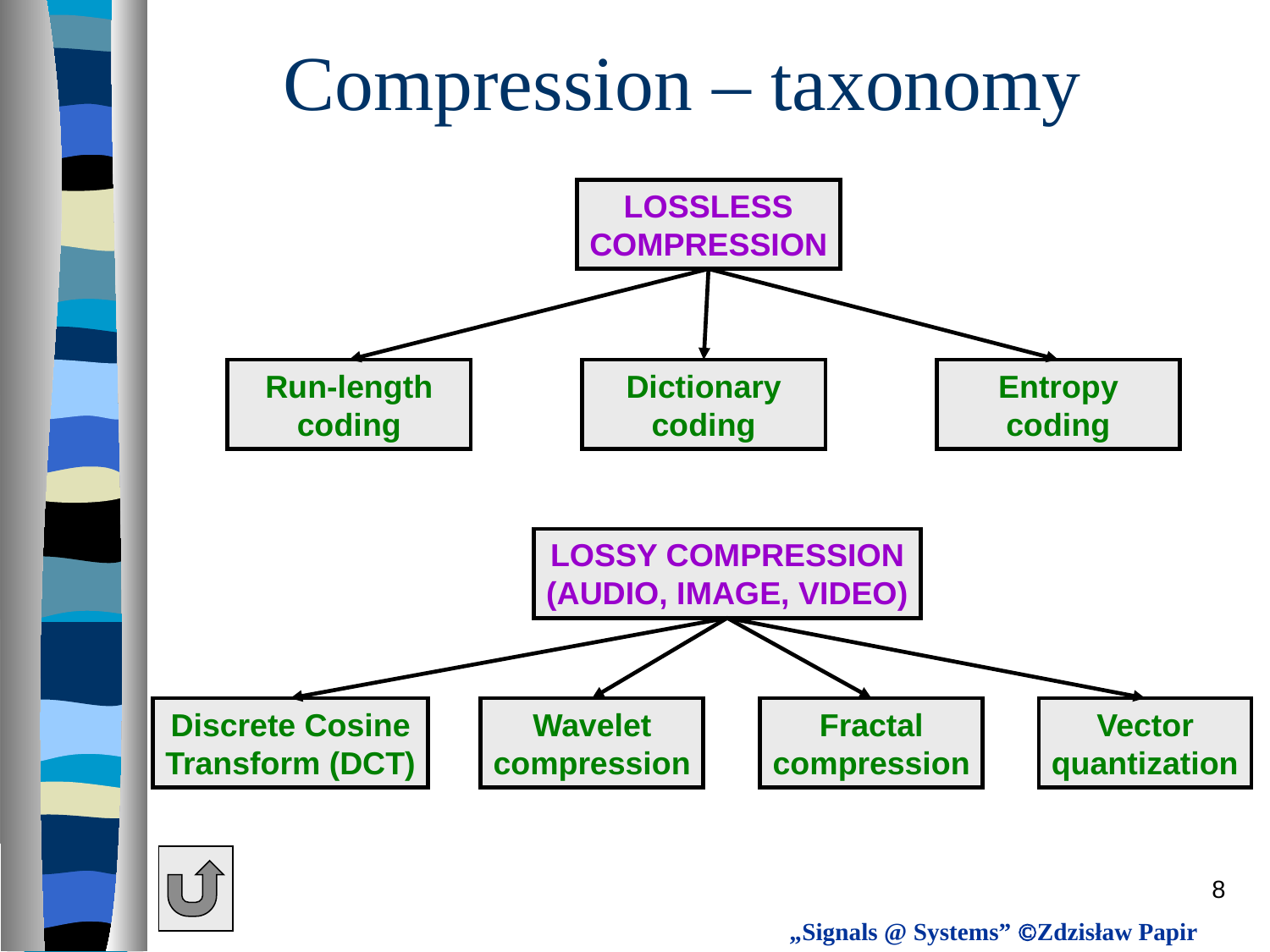

# Compression – taxonomy
LOSSLESS
COMPRESSION
Run-length
coding
Dictionary
coding
Entropy
coding
LOSSY COMPRESSION
(AUDIO, IMAGE, VIDEO)
Discrete Cosine
Transform (DCT)
Wavelet
compression
Fractal
compression
Vector
quantization

8
„Signals @ Systems” ©Zdzisław Papir